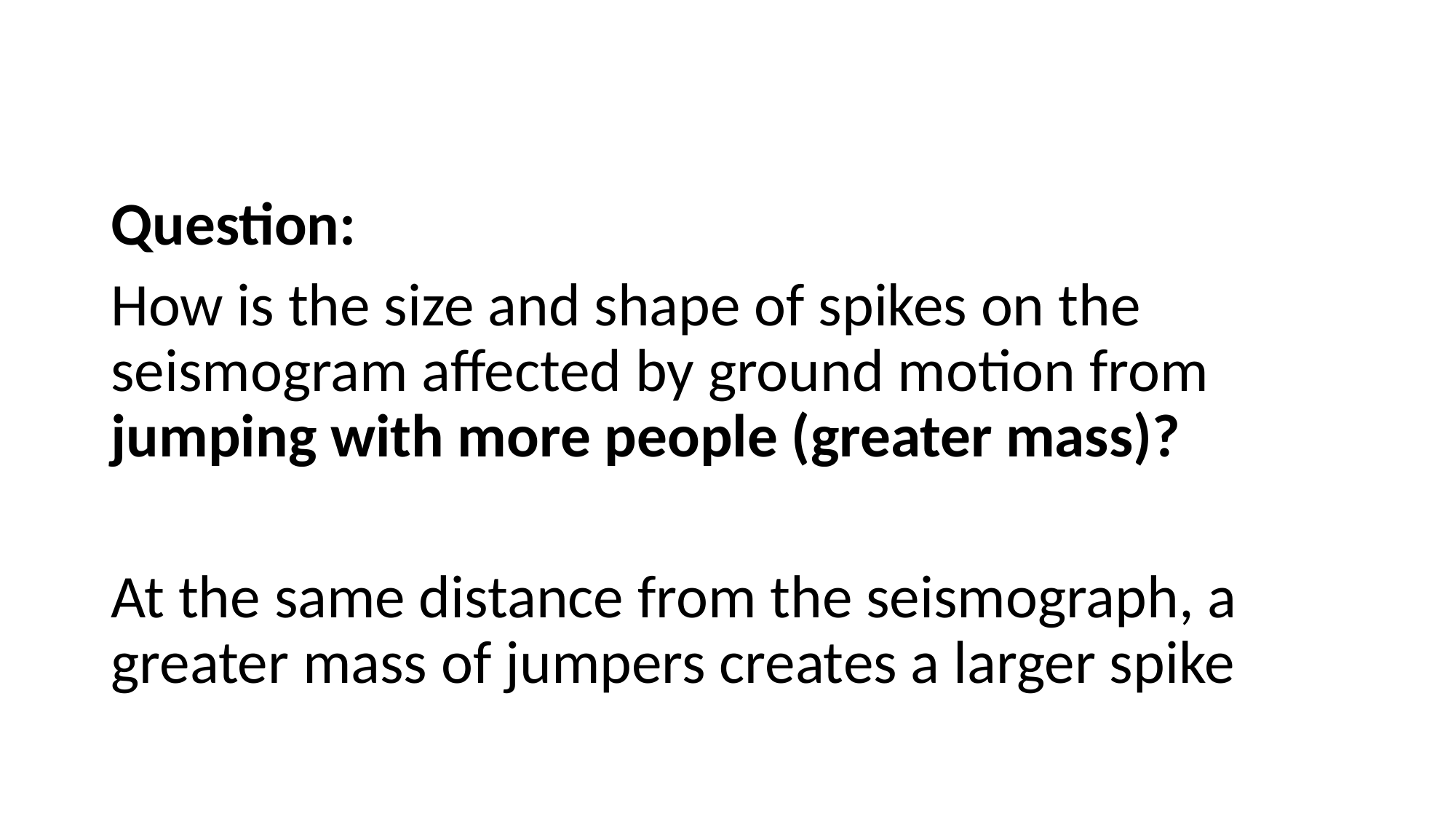

Question:
How is the size and shape of spikes on the seismogram affected by ground motion from jumping with more people (greater mass)?

At the same distance from the seismograph, a greater mass of jumpers creates a larger spike